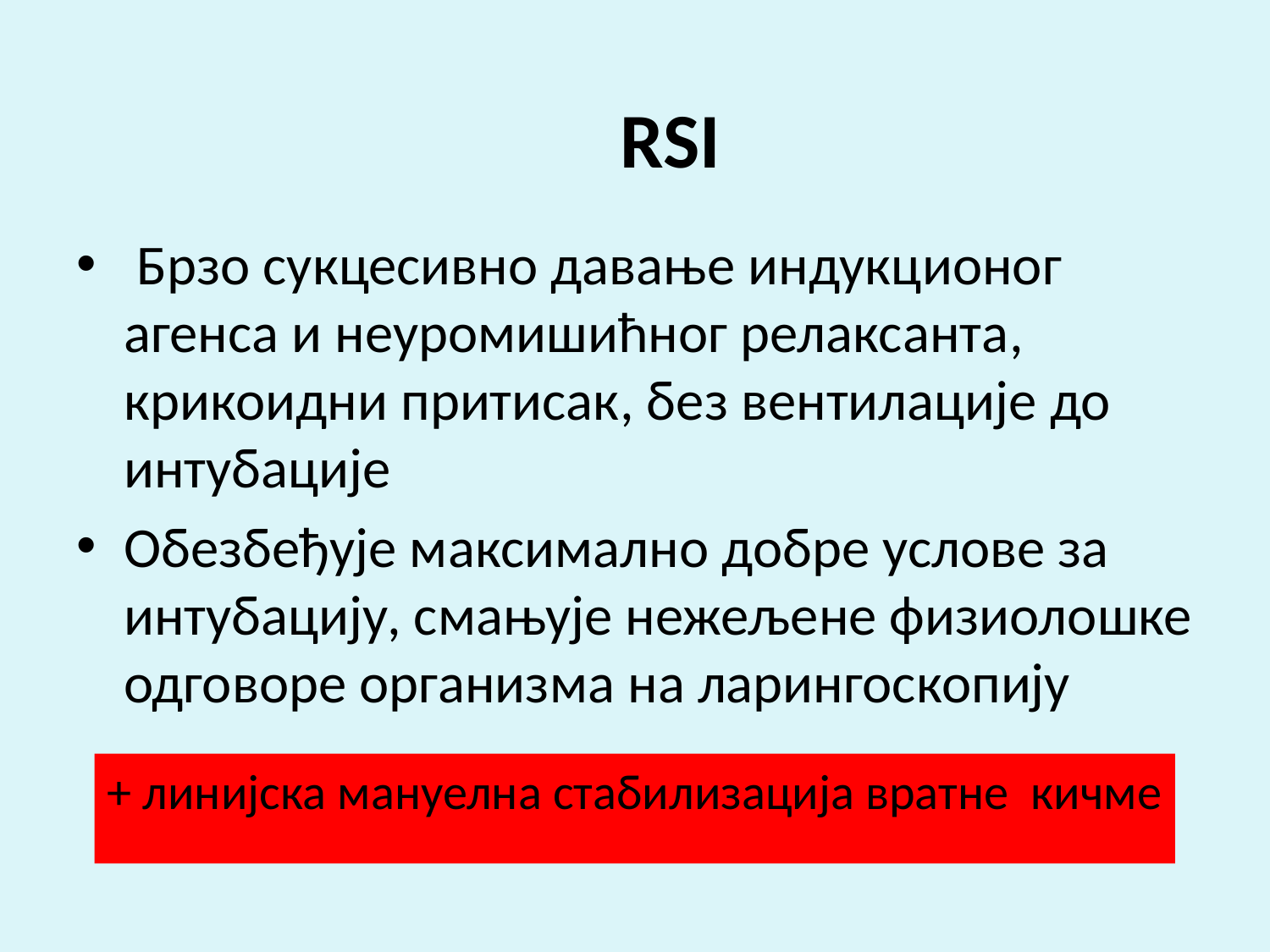

# RSI
 Брзо сукцесивно давање индукционог агенса и неуромишићног релаксанта, крикоидни притисак, без вентилације до интубације
Обезбеђује максимално добре услове за интубацију, смањује нежељене физиолошке одговоре организма на ларингоскопију
+ линијска мануелна стабилизација вратне  кичме